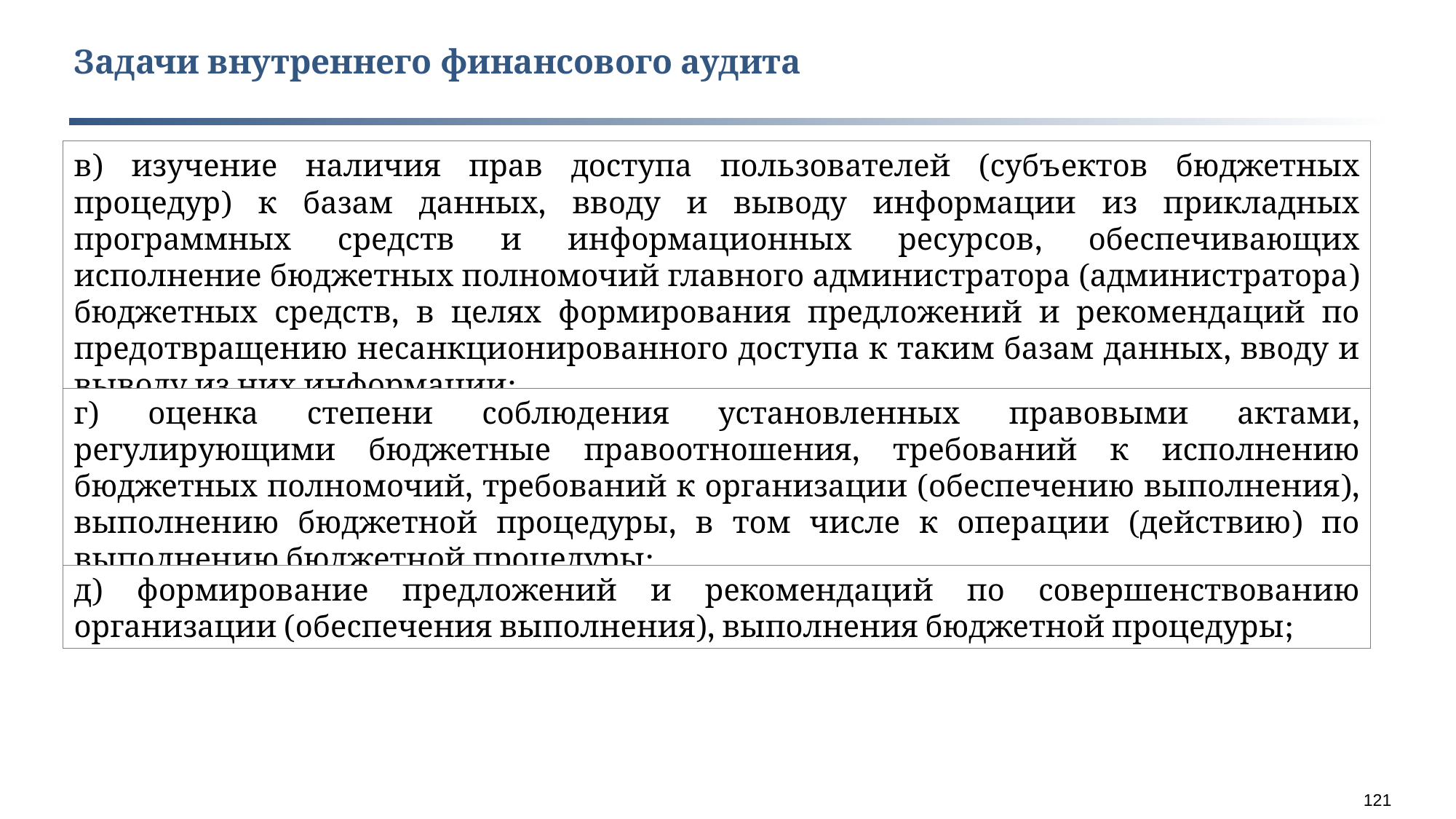

Задачи внутреннего финансового аудита
в) изучение наличия прав доступа пользователей (субъектов бюджетных процедур) к базам данных, вводу и выводу информации из прикладных программных средств и информационных ресурсов, обеспечивающих исполнение бюджетных полномочий главного администратора (администратора) бюджетных средств, в целях формирования предложений и рекомендаций по предотвращению несанкционированного доступа к таким базам данных, вводу и выводу из них информации;
г) оценка степени соблюдения установленных правовыми актами, регулирующими бюджетные правоотношения, требований к исполнению бюджетных полномочий, требований к организации (обеспечению выполнения), выполнению бюджетной процедуры, в том числе к операции (действию) по выполнению бюджетной процедуры;
д) формирование предложений и рекомендаций по совершенствованию организации (обеспечения выполнения), выполнения бюджетной процедуры;